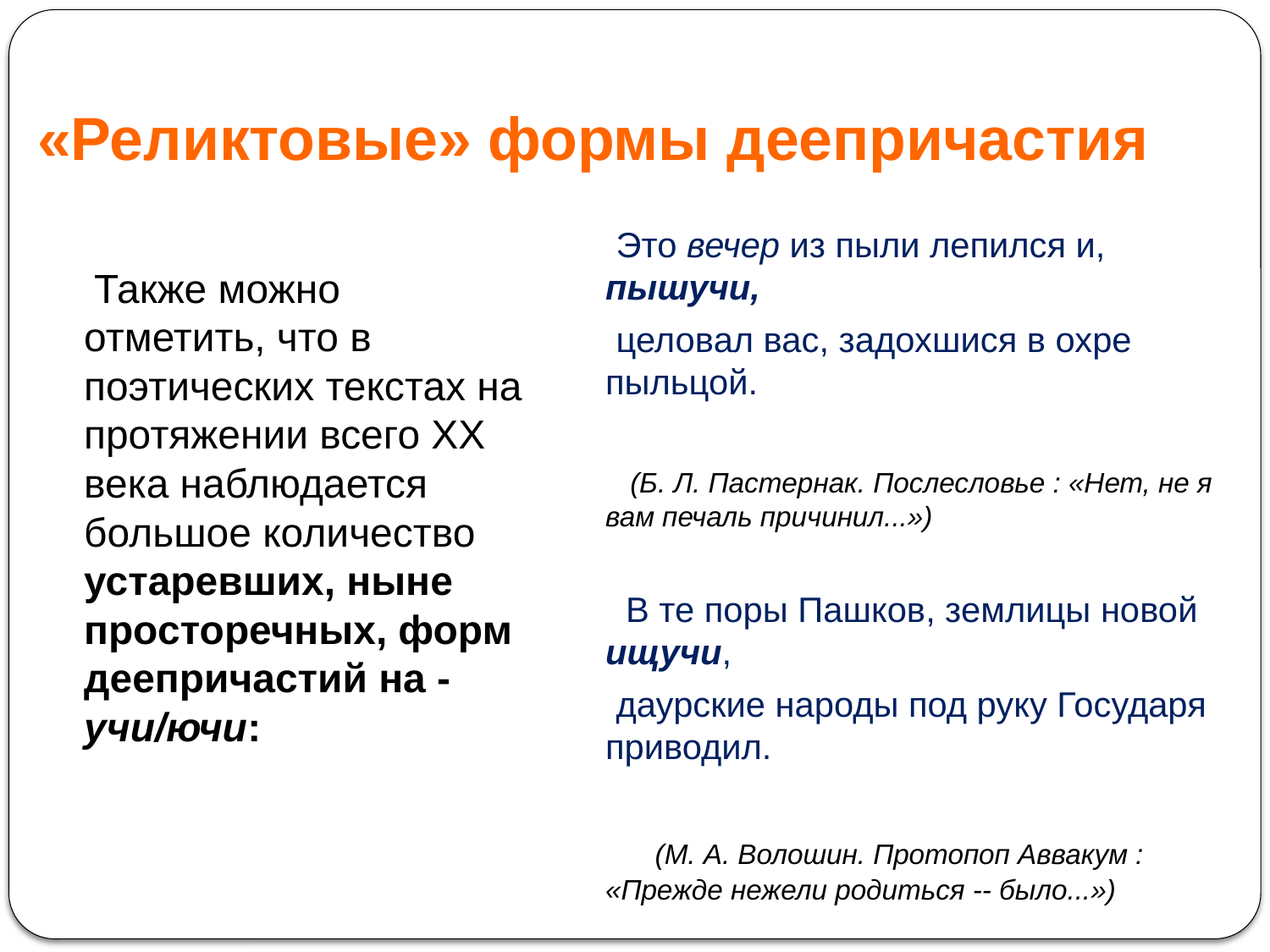

# «Реликтовые» формы деепричастия
     Это вечер из пыли лепился и, пышучи,
     целовал вас, задохшися в охре пыльцой.

        (Б. Л. Пастернак. Послесловье : «Нет, не я вам печаль причинил...»)

      В те поры Пашков, землицы новой ищучи,
     даурские народы под руку Государя приводил.

         (М. А. Волошин. Протопоп Аввакум : «Прежде нежели родиться -- было...»)

     Также можно отметить, что в поэтических текстах на протяжении всего XX века наблюдается большое количество устаревших, ныне просторечных, форм деепричастий на -учи/ючи: